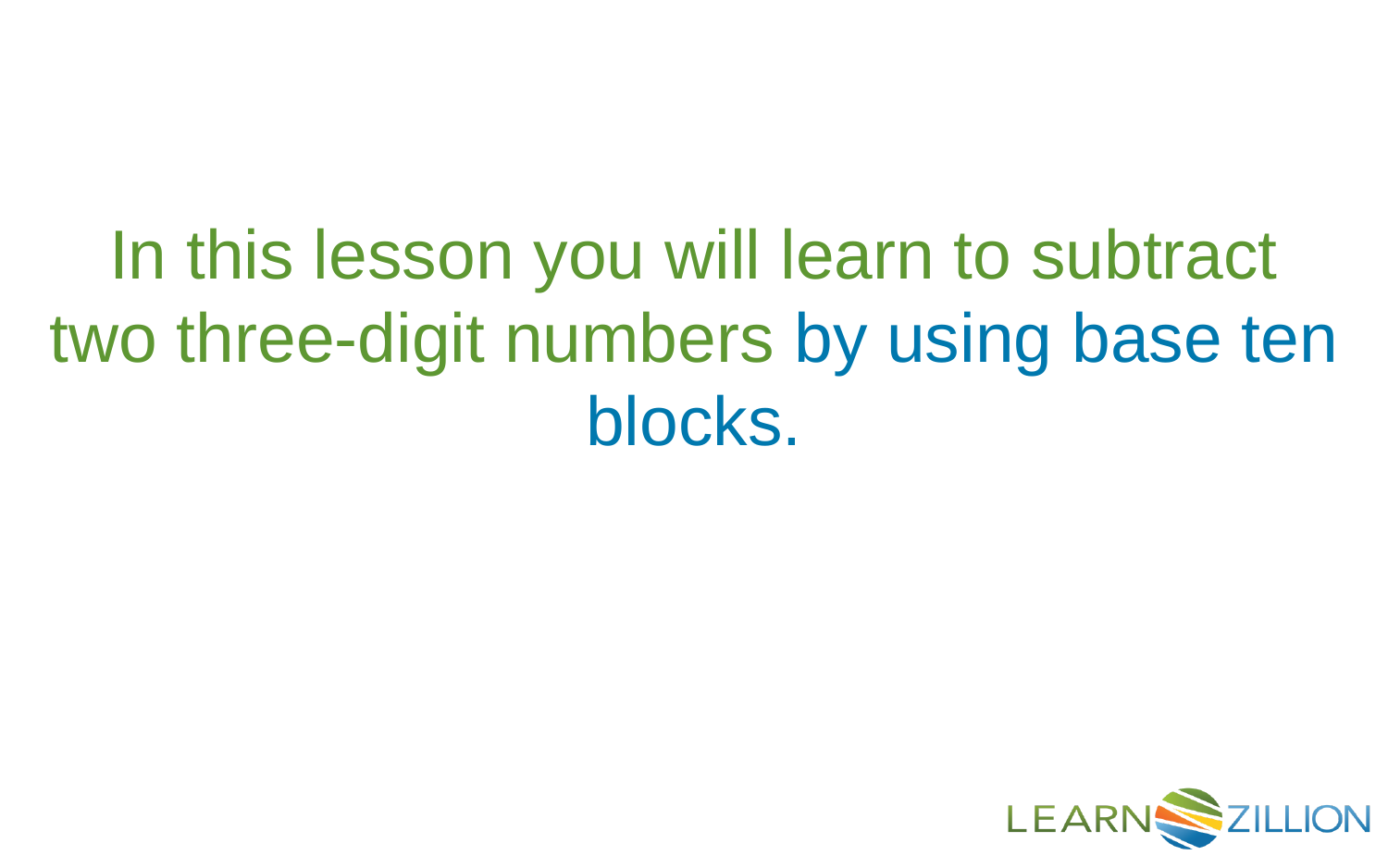

In this lesson you will learn to subtract two three-digit numbers by using base ten blocks.